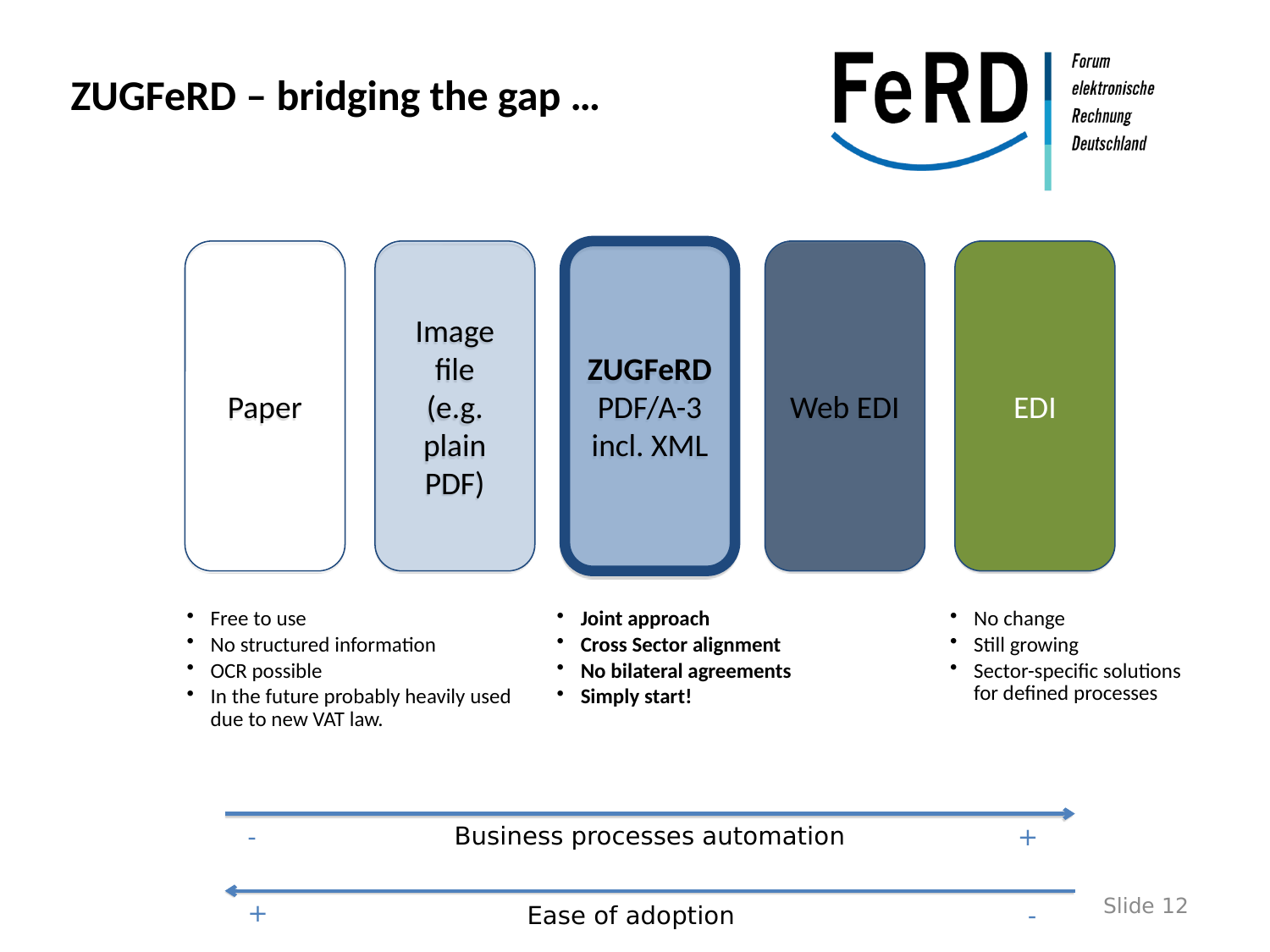

# ZUGFeRD – bridging the gap …
Paper
Image file
(e.g. plain PDF)
ZUGFeRD
PDF/A-3
incl. XML
Web EDI
EDI

Free to use
No structured information
OCR possible
In the future probably heavily used due to new VAT law.
Joint approach
Cross Sector alignment
No bilateral agreements
Simply start!
No change
Still growing
Sector-specific solutions for defined processes

Business processes automation
-
+
+
Ease of adoption
-
Slide 12